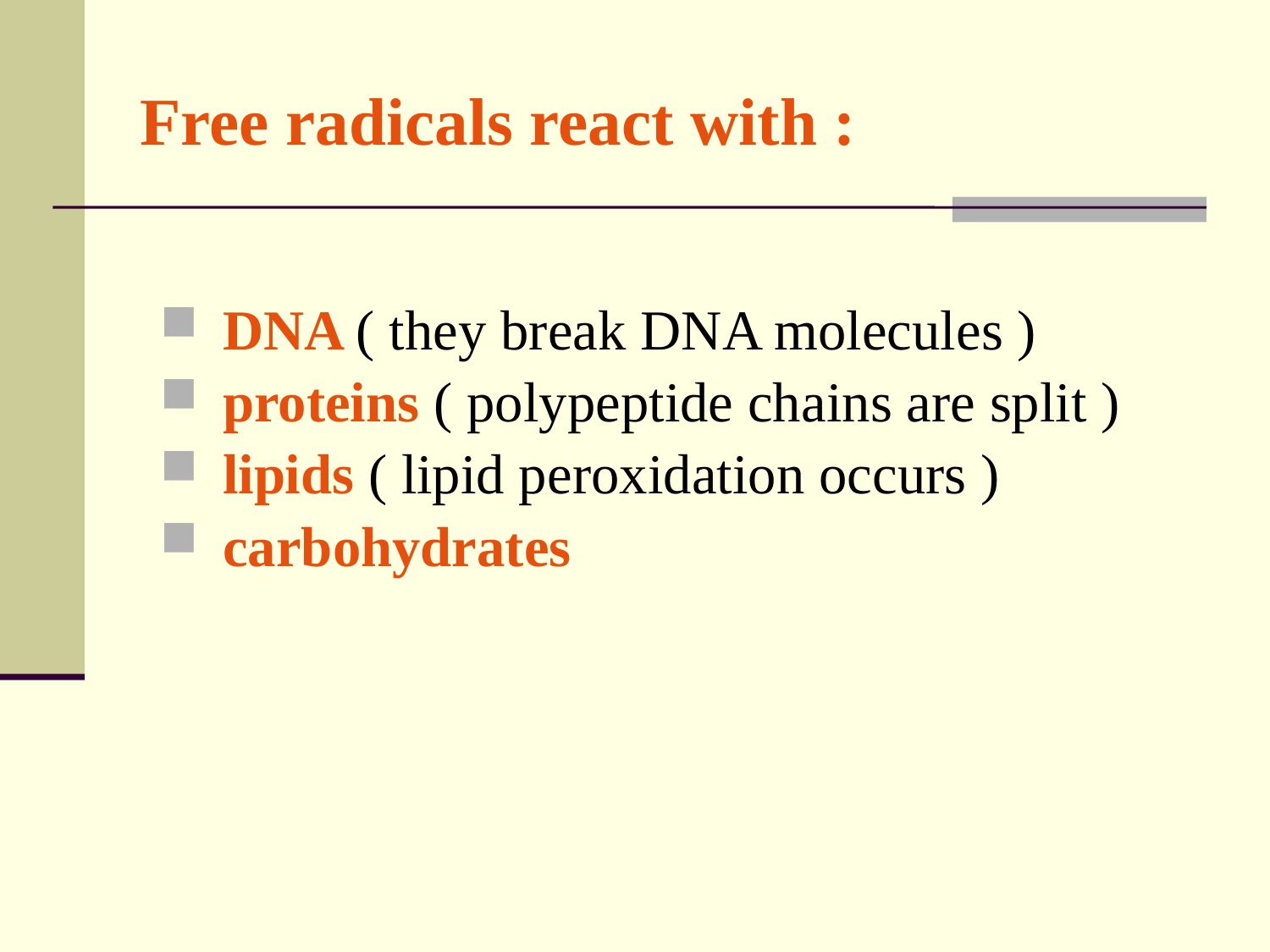

# Free radicals react with :

 DNA ( they break DNA molecules )
 proteins ( polypeptide chains are split )
 lipids ( lipid peroxidation occurs )
 carbohydrates